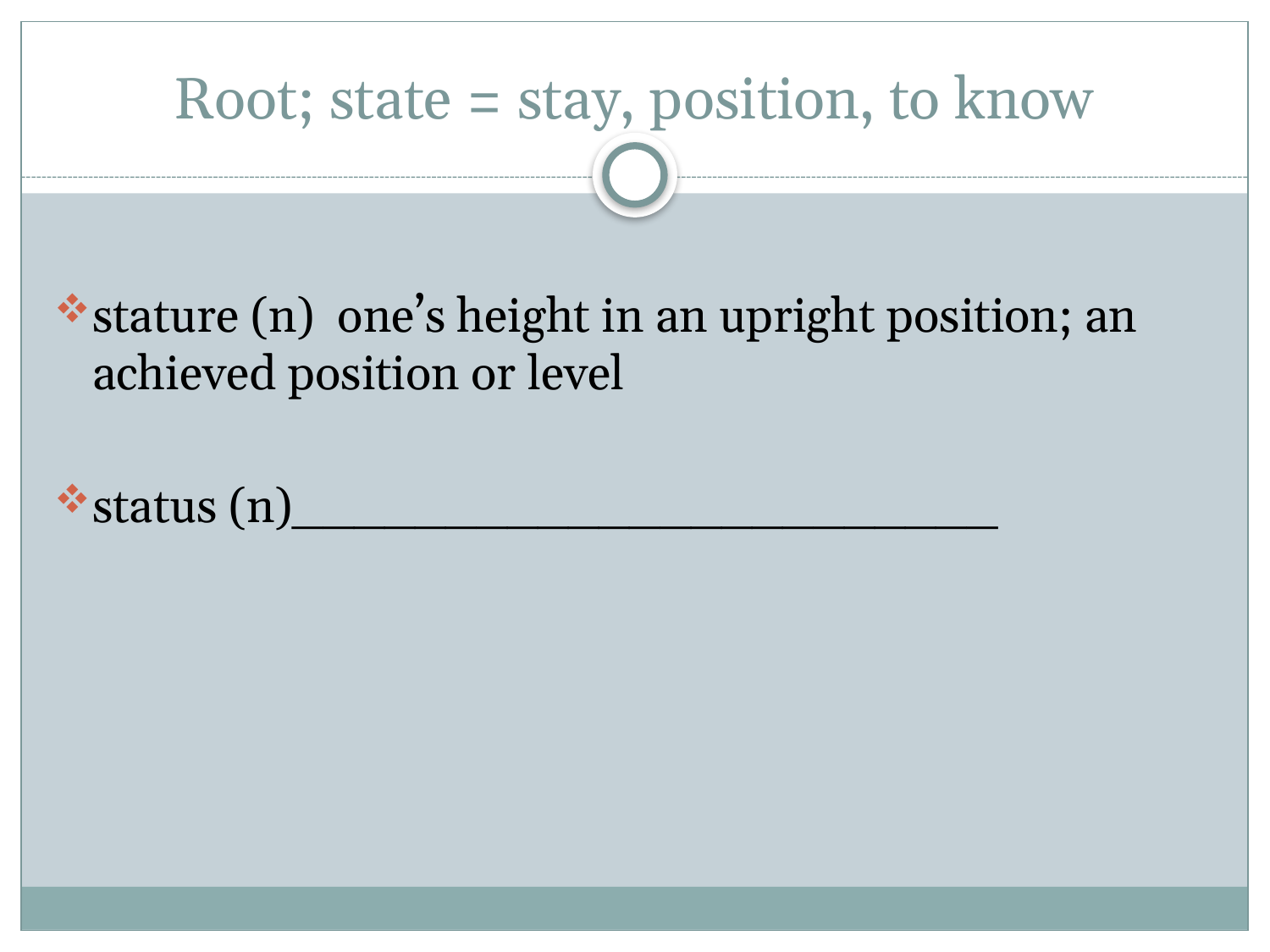

# Root; state = stay, position, to know

stature (n)  one’s height in an upright position; an achieved position or level

status (n)_______________________